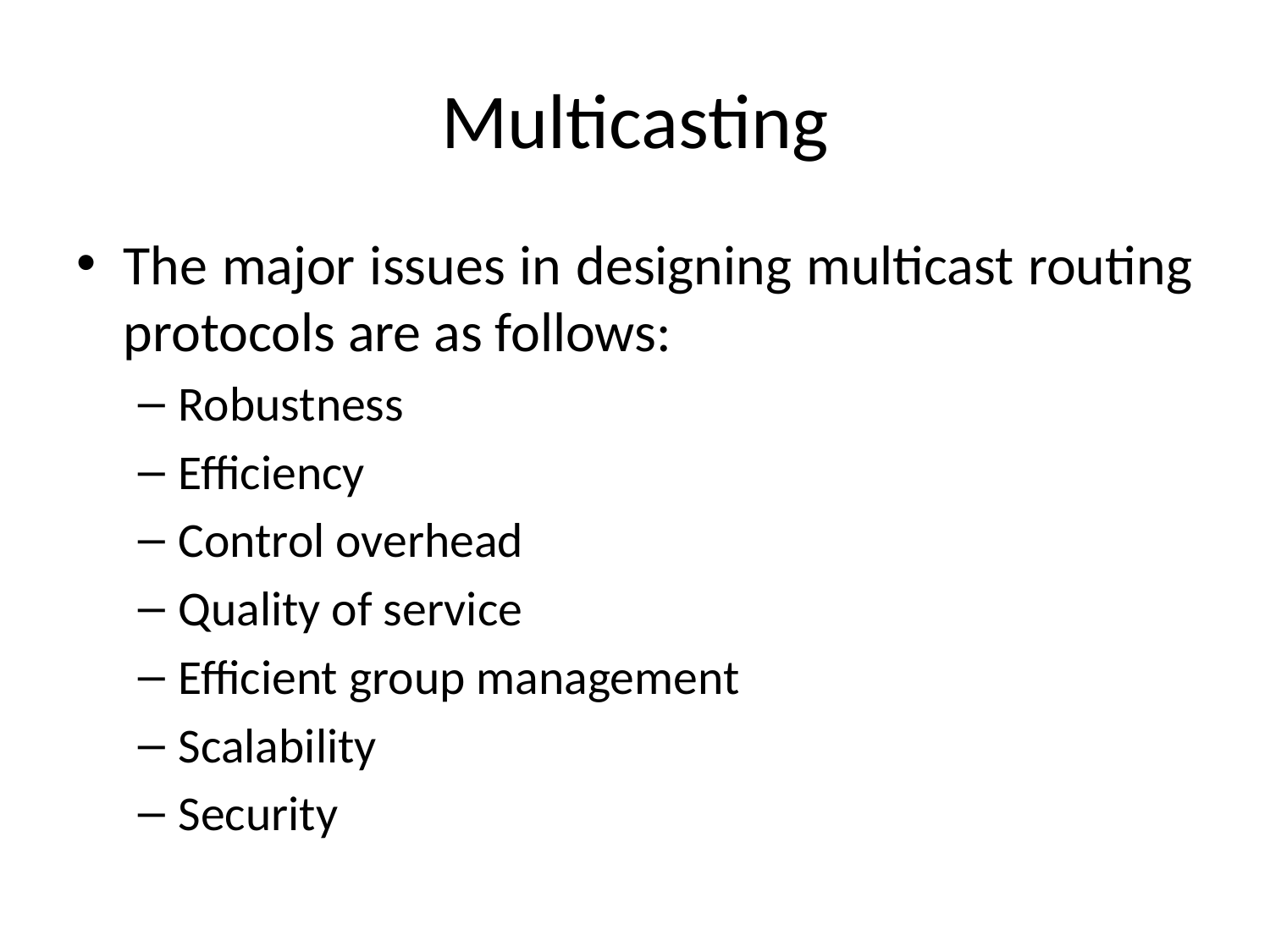

# Multicasting
The major issues in designing multicast routing protocols are as follows:
Robustness
Efficiency
Control overhead
Quality of service
Efficient group management
Scalability
Security